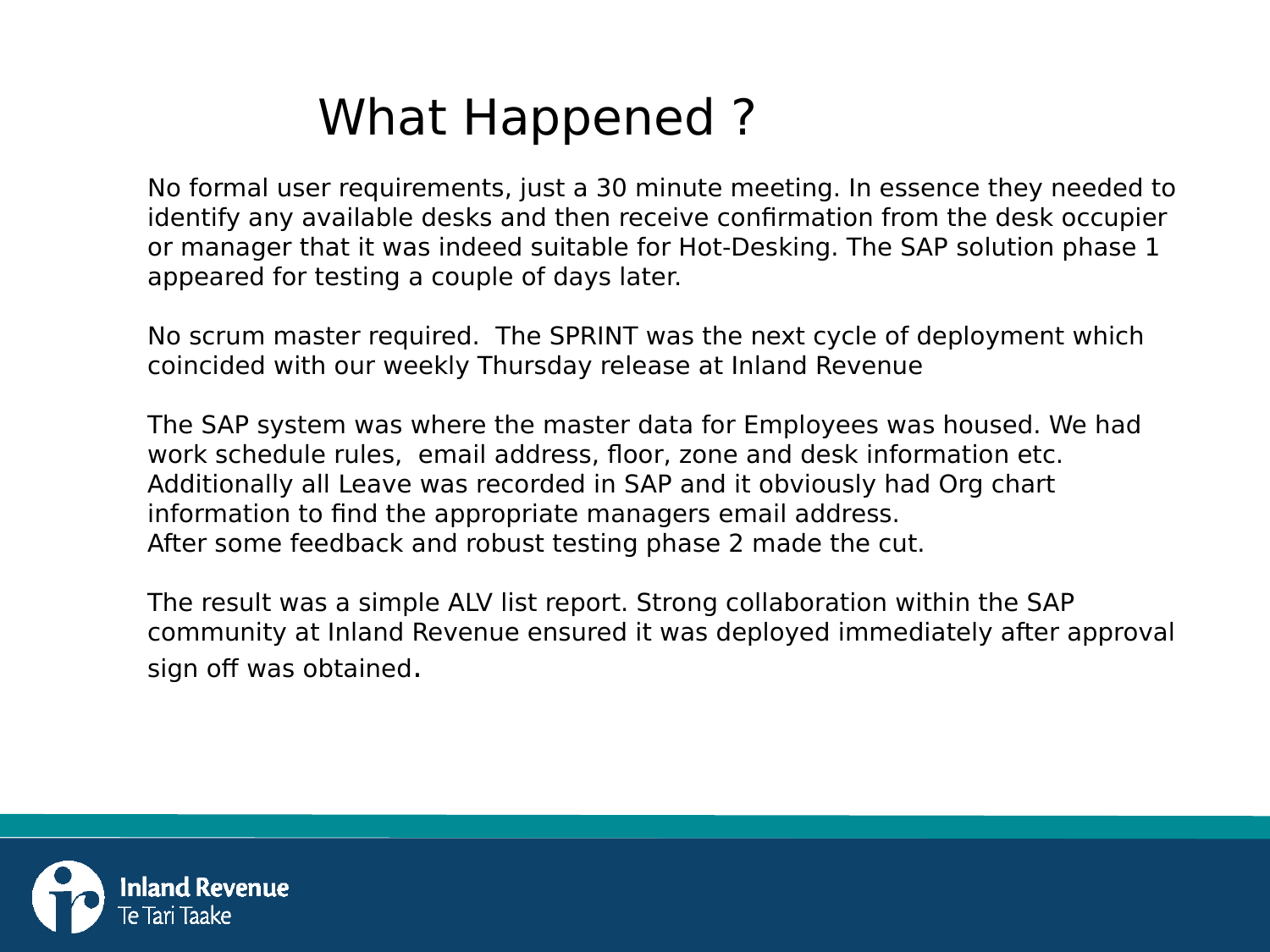

What Happened ?
No formal user requirements, just a 30 minute meeting. In essence they needed to identify any available desks and then receive confirmation from the desk occupier or manager that it was indeed suitable for Hot-Desking. The SAP solution phase 1 appeared for testing a couple of days later.

No scrum master required.  The SPRINT was the next cycle of deployment which coincided with our weekly Thursday release at Inland Revenue

The SAP system was where the master data for Employees was housed. We had work schedule rules,  email address, floor, zone and desk information etc. Additionally all Leave was recorded in SAP and it obviously had Org chart information to find the appropriate managers email address.
After some feedback and robust testing phase 2 made the cut.

The result was a simple ALV list report. Strong collaboration within the SAP community at Inland Revenue ensured it was deployed immediately after approval sign off was obtained.